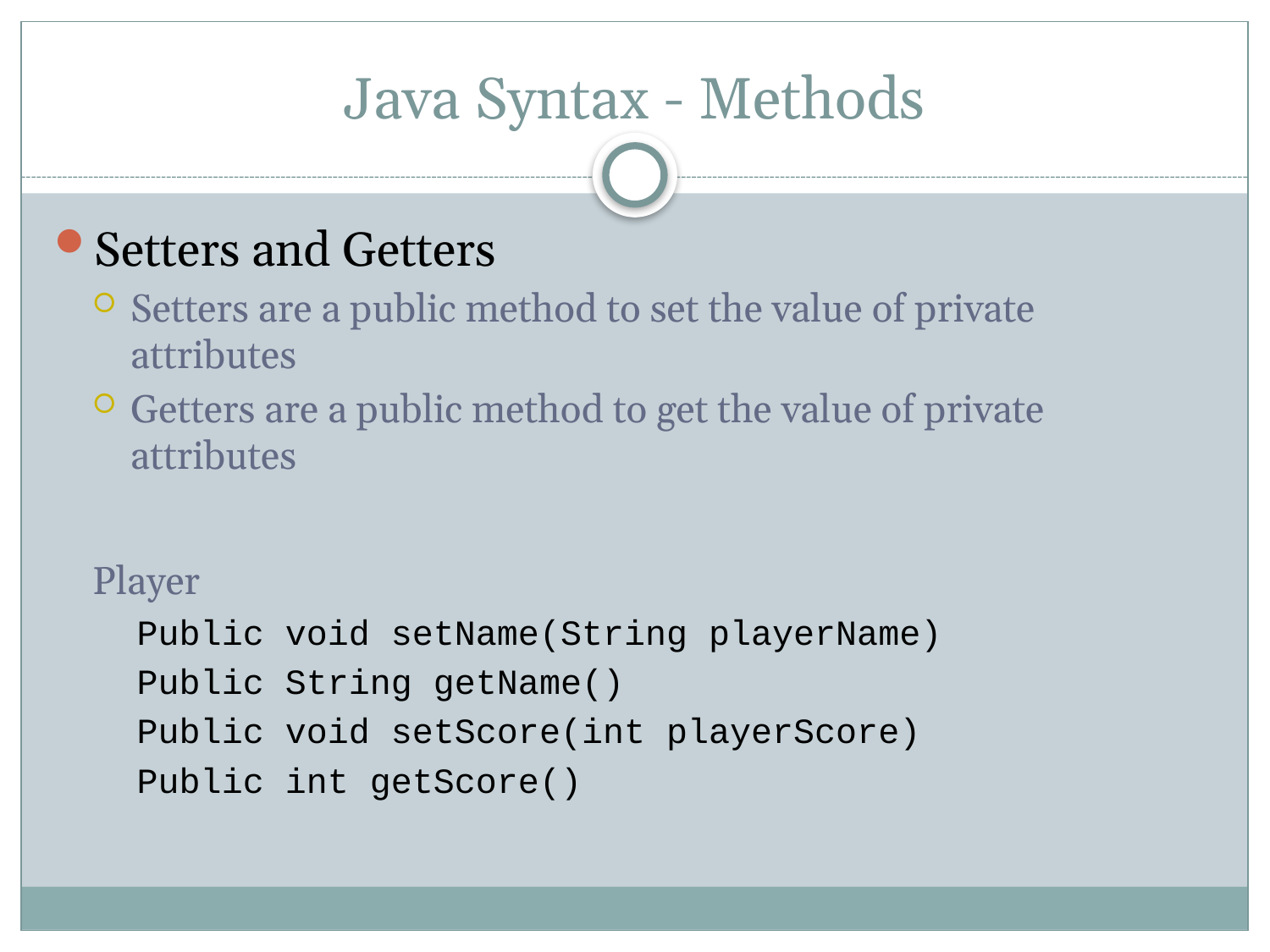

# Java Syntax - Methods
Setters and Getters
Setters are a public method to set the value of private attributes
Getters are a public method to get the value of private attributes

Player
Public void setName(String playerName)
Public String getName()
Public void setScore(int playerScore)
Public int getScore()